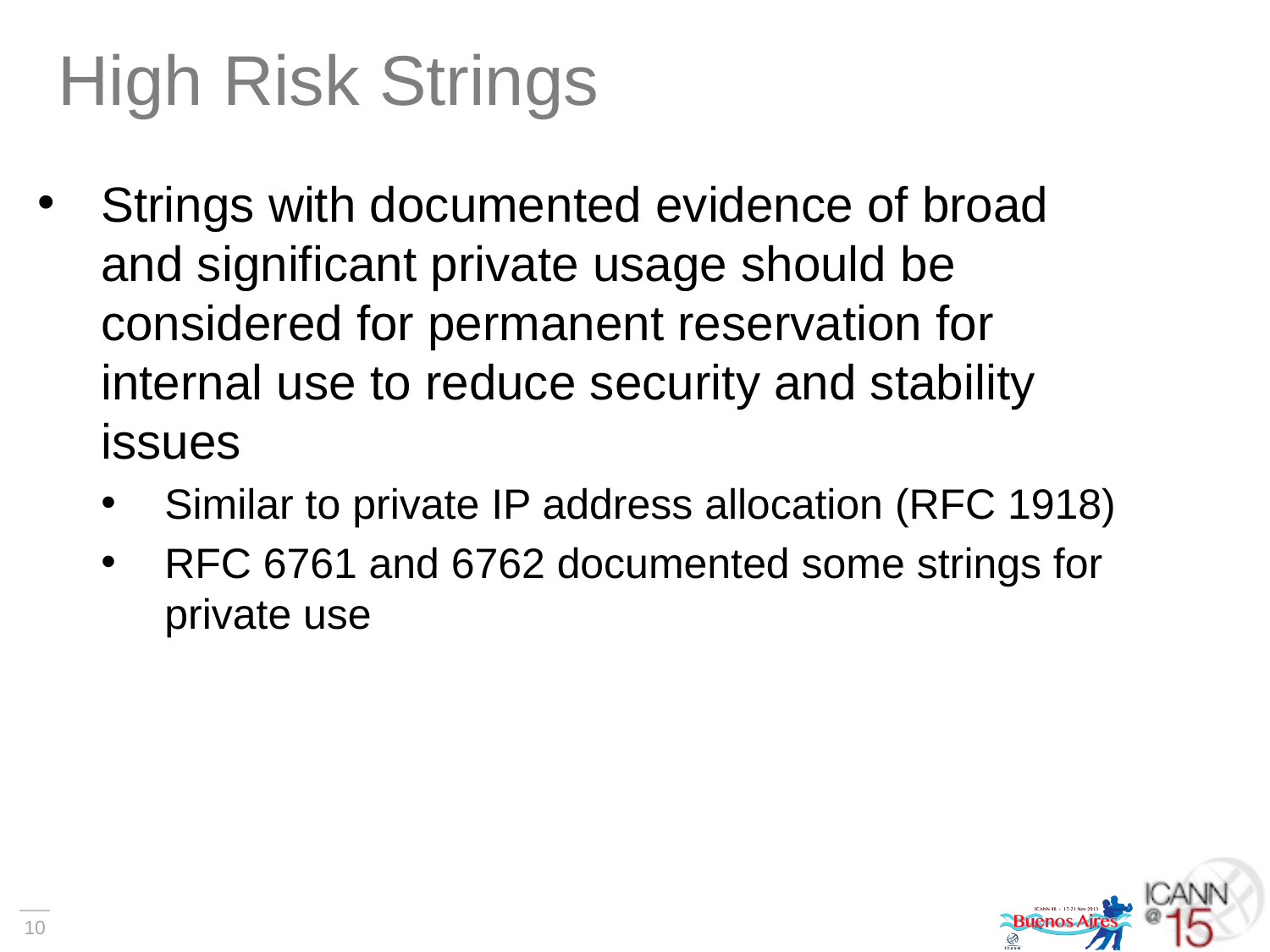

# High Risk Strings
Strings with documented evidence of broad and significant private usage should be considered for permanent reservation for internal use to reduce security and stability issues
Similar to private IP address allocation (RFC 1918)
RFC 6761 and 6762 documented some strings for private use